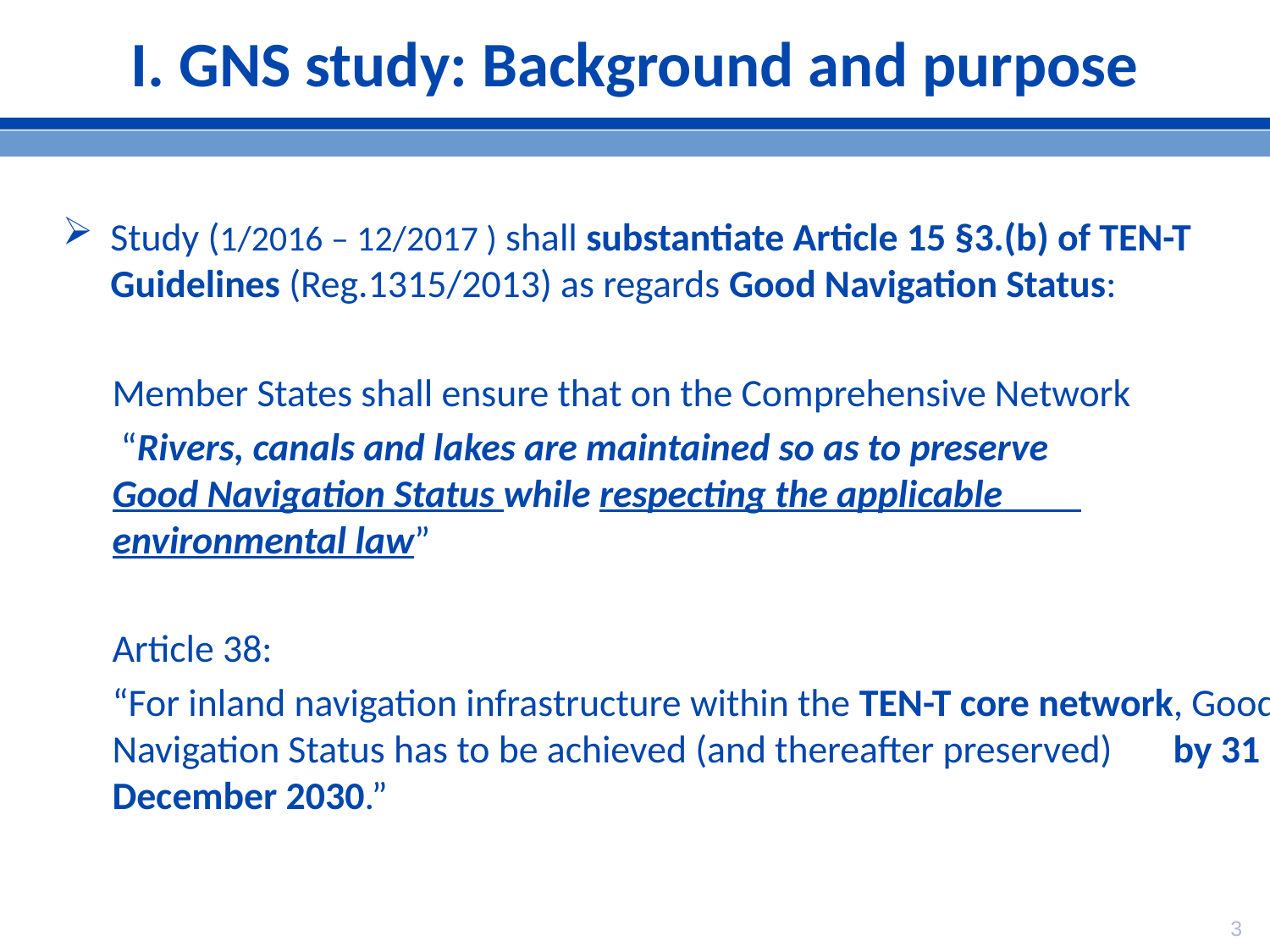

# I. GNS study: Background and purpose
Study (1/2016 – 12/2017 ) shall substantiate Article 15 §3.(b) of TEN-T Guidelines (Reg.1315/2013) as regards Good Navigation Status:

Member States shall ensure that on the Comprehensive Network
 “Rivers, canals and lakes are maintained so as to preserve                   Good Navigation Status while respecting the applicable          environmental law”

Article 38:
“For inland navigation infrastructure within the TEN-T core network, Good Navigation Status has to be achieved (and thereafter preserved)       by 31 December 2030.”

3